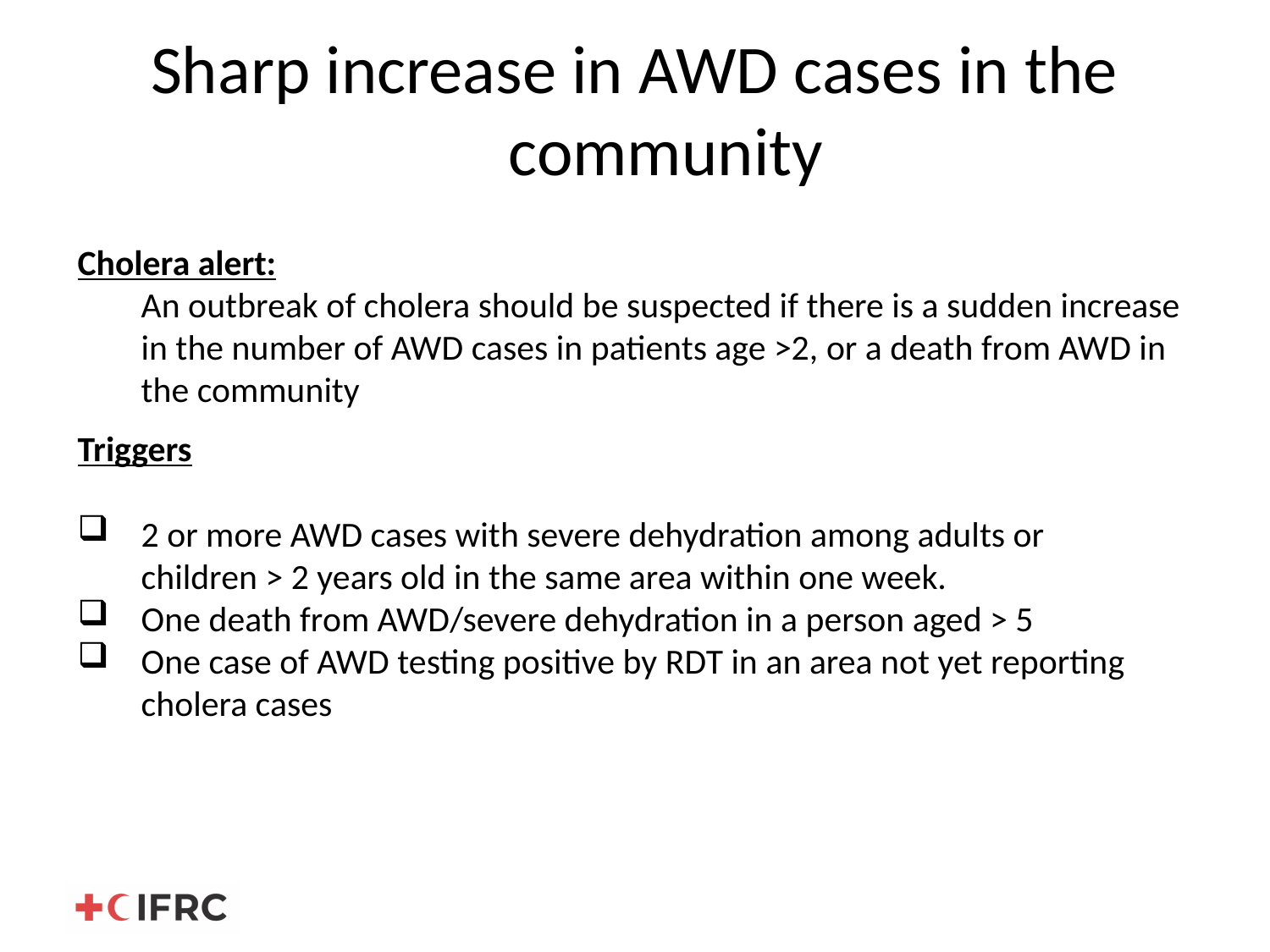

# Sharp increase in AWD cases in the community
Cholera alert:
	An outbreak of cholera should be suspected if there is a sudden increase in the number of AWD cases in patients age >2, or a death from AWD in the community
Triggers

2 or more AWD cases with severe dehydration among adults or
children > 2 years old in the same area within one week.
One death from AWD/severe dehydration in a person aged > 5
One case of AWD testing positive by RDT in an area not yet reporting cholera cases